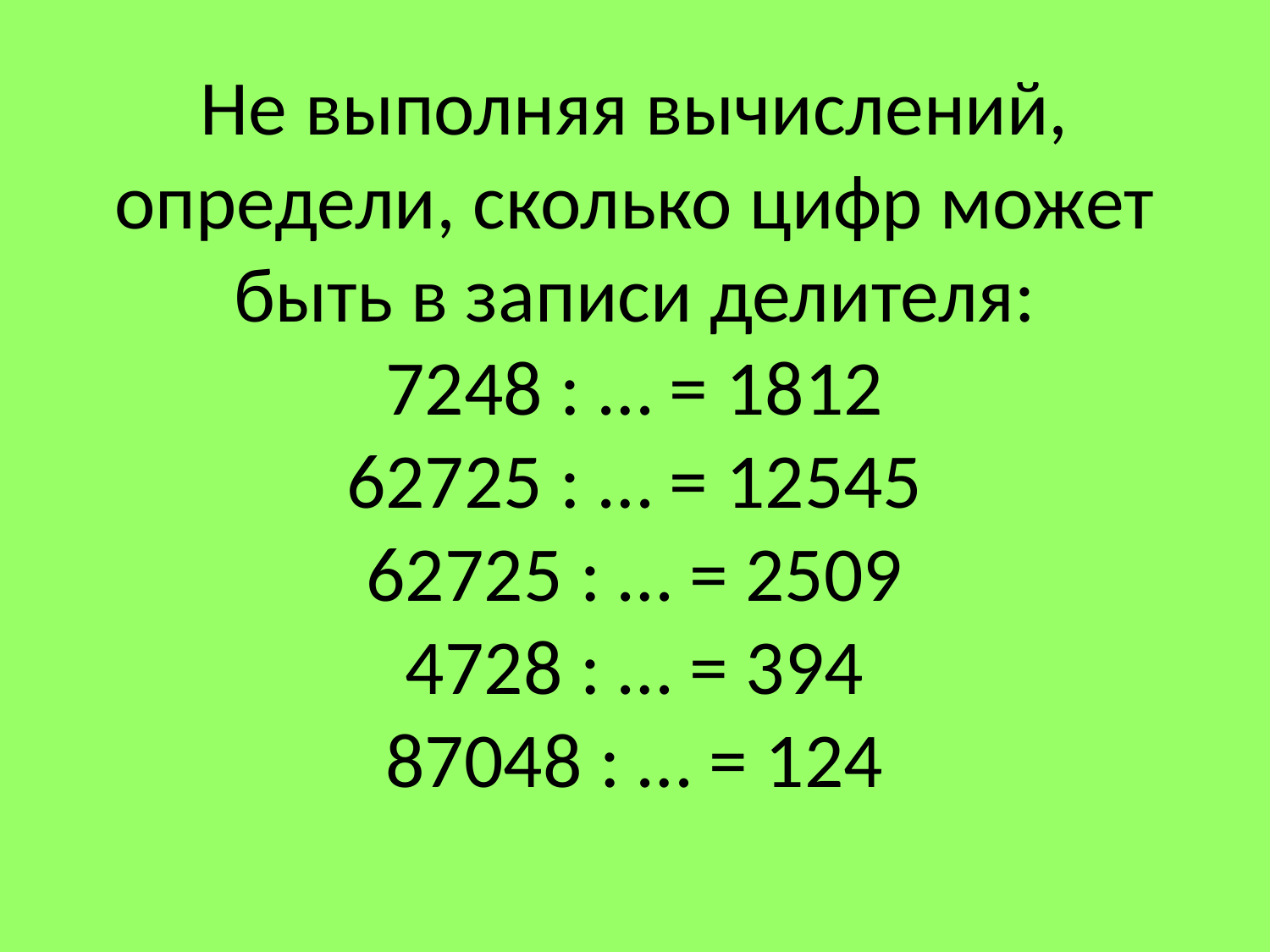

# Не выполняя вычислений, определи, сколько цифр может быть в записи делителя: 7248 : … = 1812 62725 : … = 12545 62725 : … = 2509 4728 : … = 394 87048 : … = 124